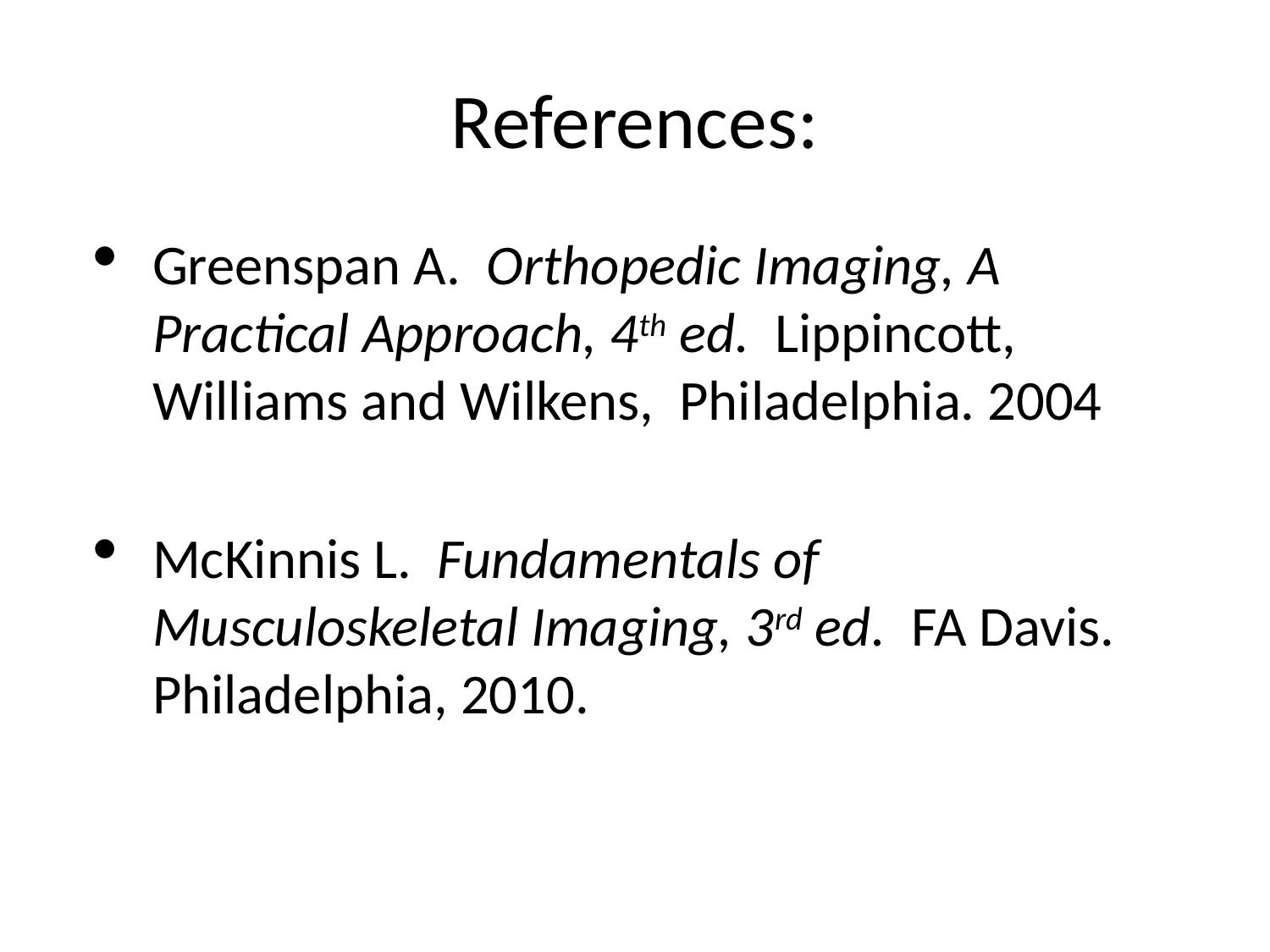

# References:
Greenspan A.  Orthopedic Imaging, A Practical Approach, 4th ed.  Lippincott, Williams and Wilkens,  Philadelphia. 2004

McKinnis L.  Fundamentals of Musculoskeletal Imaging, 3rd ed.  FA Davis.  Philadelphia, 2010.